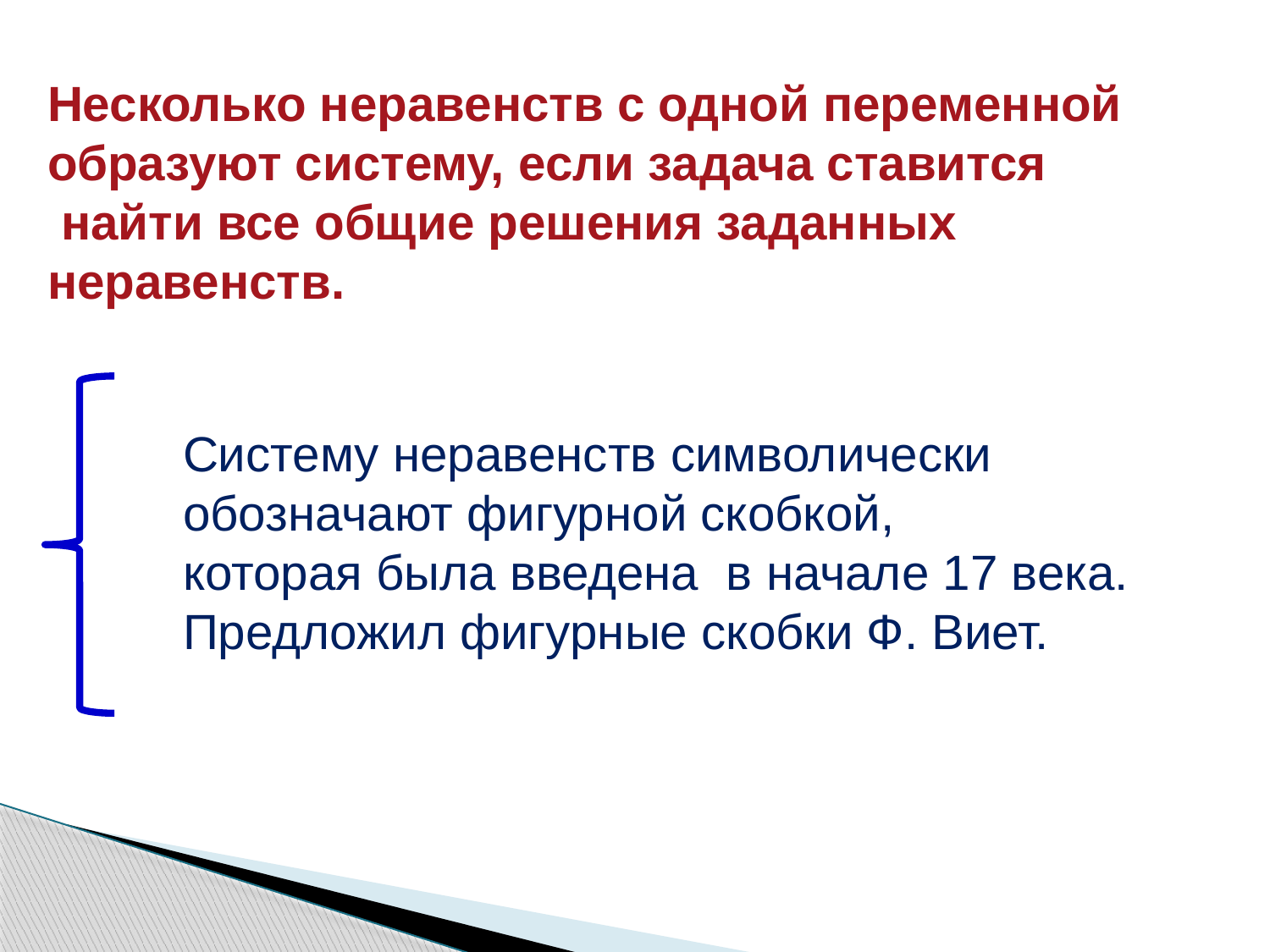

Несколько неравенств с одной переменной
образуют систему, если задача ставится
 найти все общие решения заданных неравенств.

Систему неравенств символически
обозначают фигурной скобкой,
которая была введена  в начале 17 века.
Предложил фигурные скобки Ф. Виет.